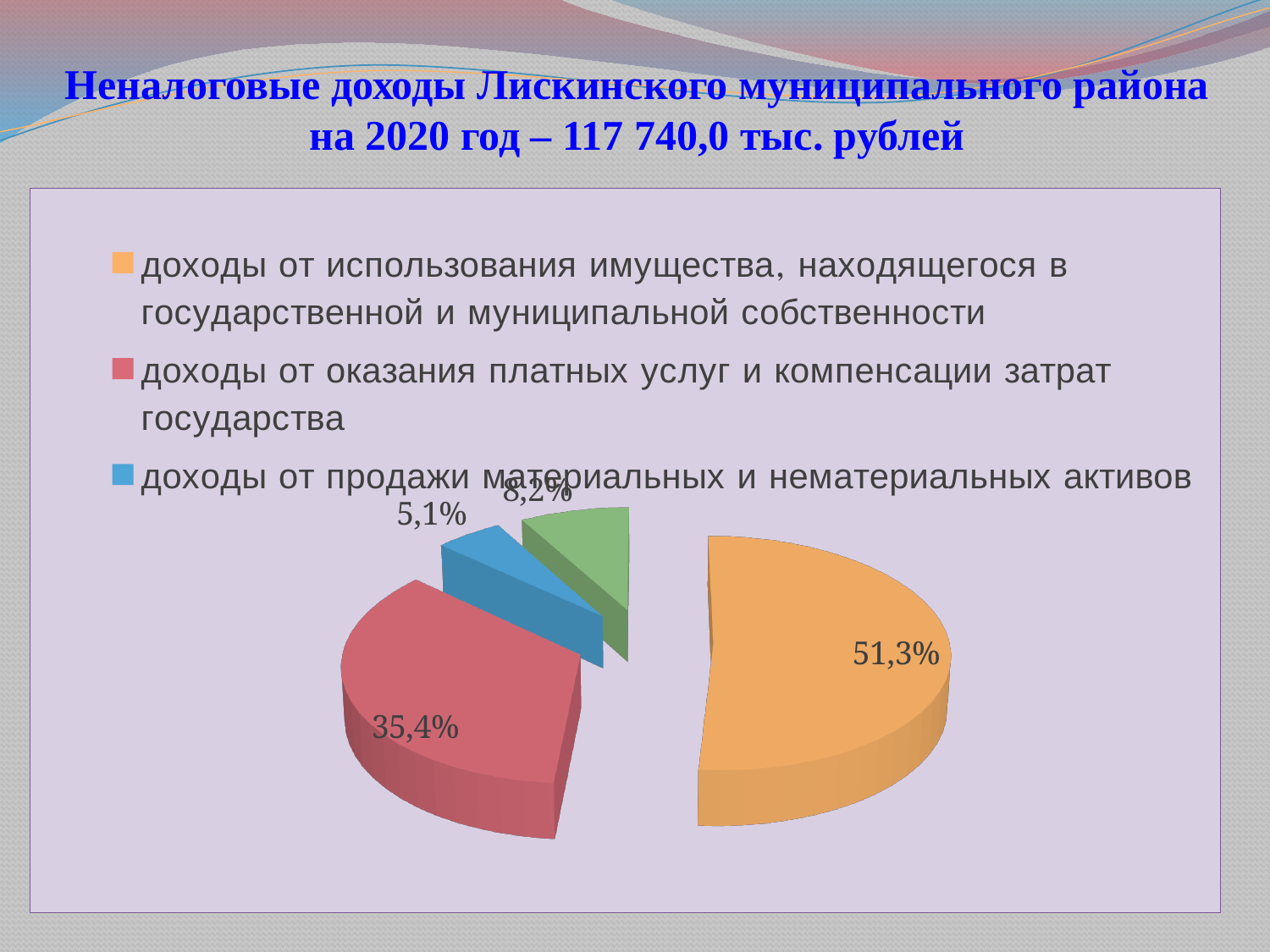

# Неналоговые доходы Лискинского муниципального района на 2020 год – 117 740,0 тыс. рублей

[unsupported chart]